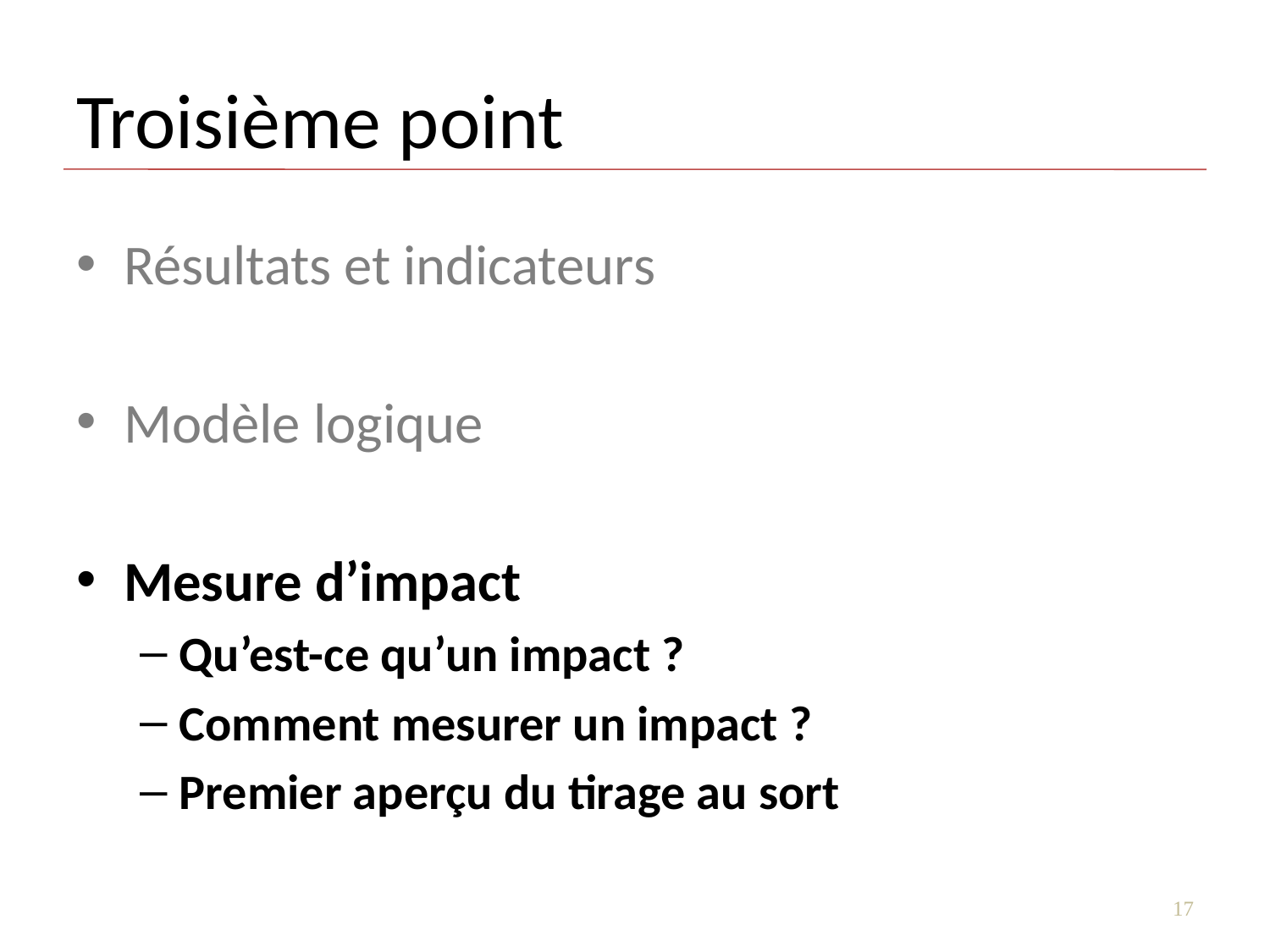

# Troisième point
Résultats et indicateurs

Modèle logique

Mesure d’impact
Qu’est-ce qu’un impact ?
Comment mesurer un impact ?
Premier aperçu du tirage au sort
17